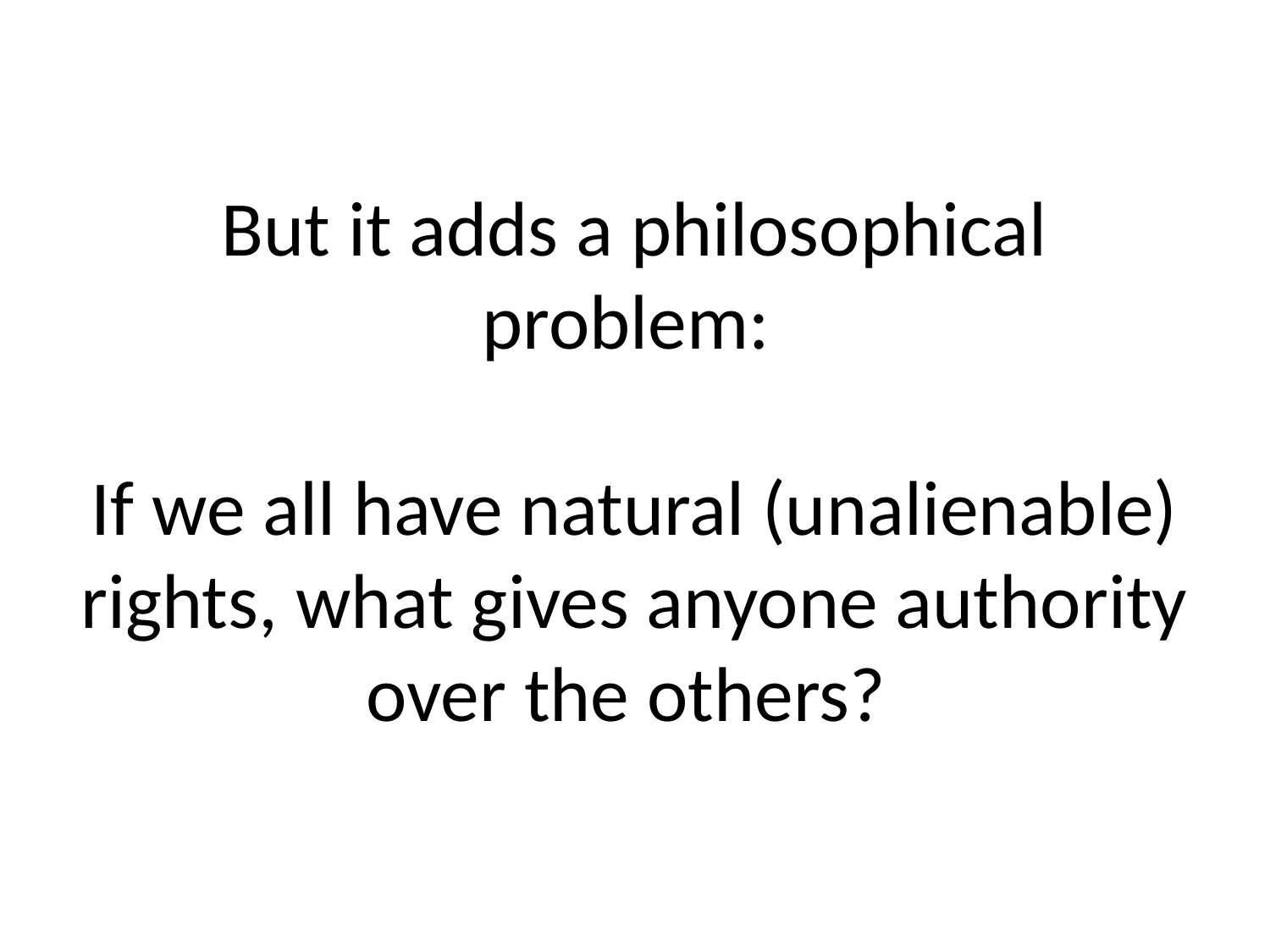

# But it adds a philosophical problem: If we all have natural (unalienable) rights, what gives anyone authority over the others?